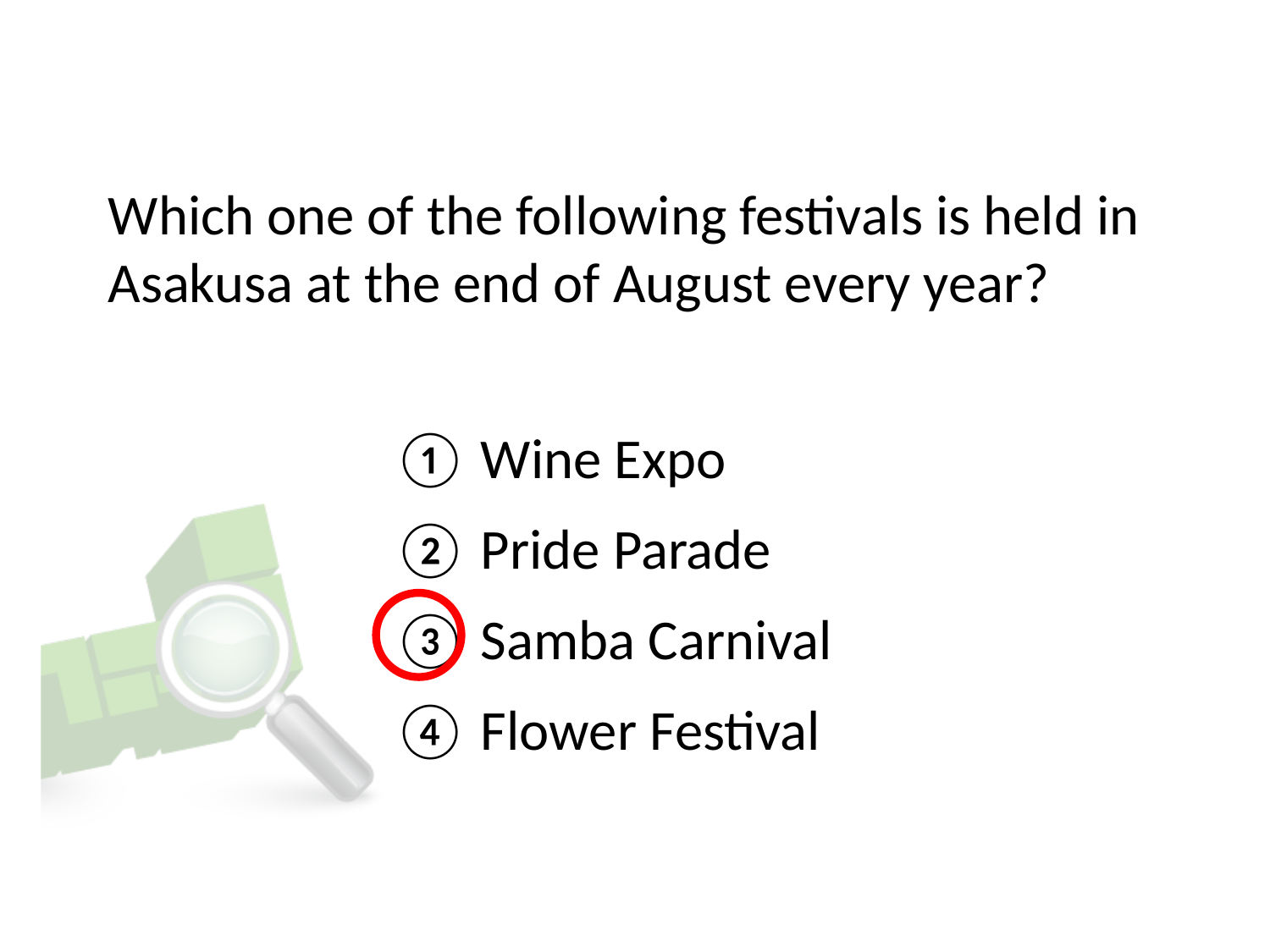

# Which one of the following festivals is held in Asakusa at the end of August every year?
① Wine Expo
② Pride Parade
③ Samba Carnival
④ Flower Festival